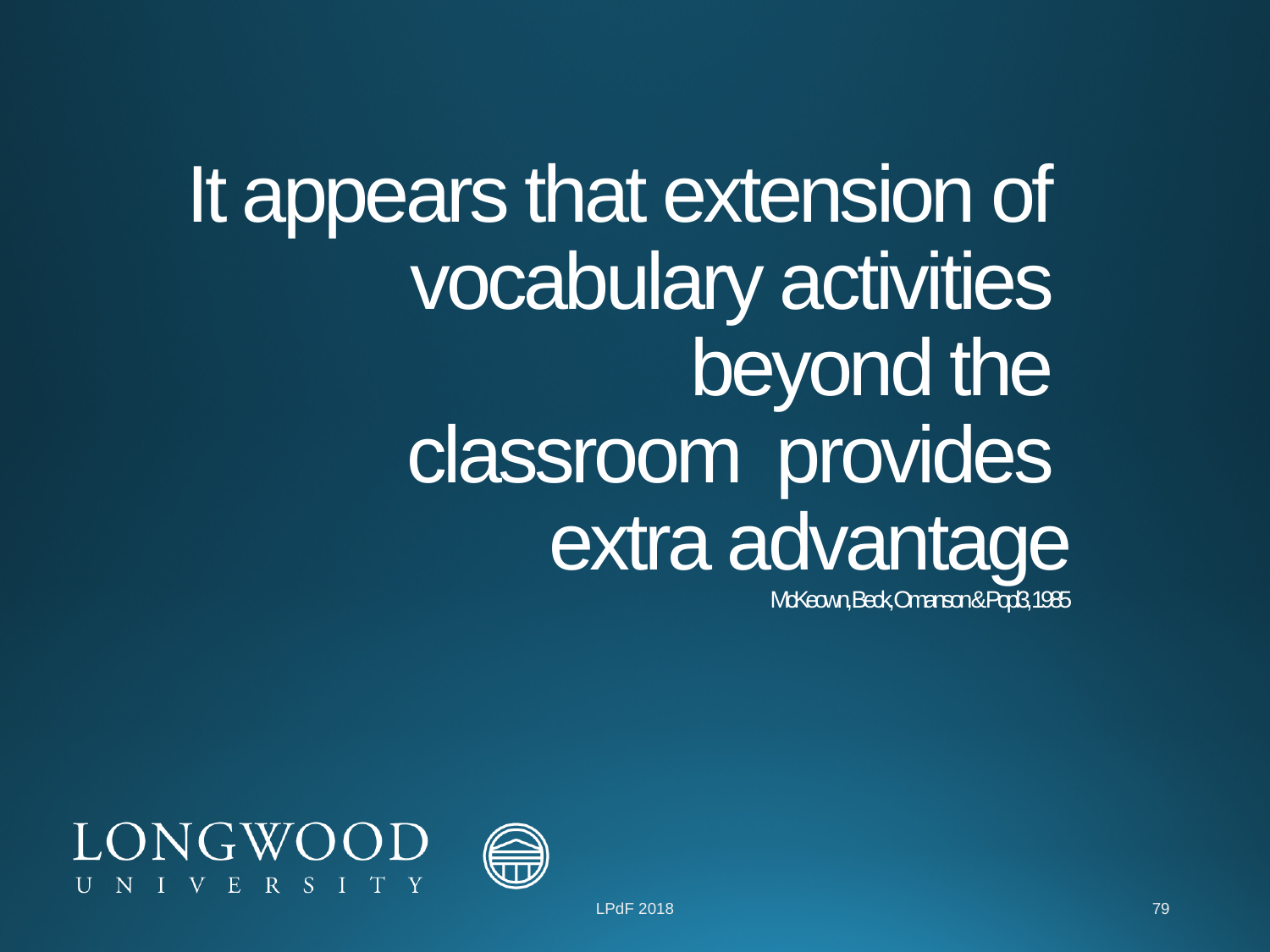

# It appears that extension of vocabulary activities beyond the classroom  provides extra advantage McKeown, Beck, Omanson & Popl3, 1985

LPdF 2018
79